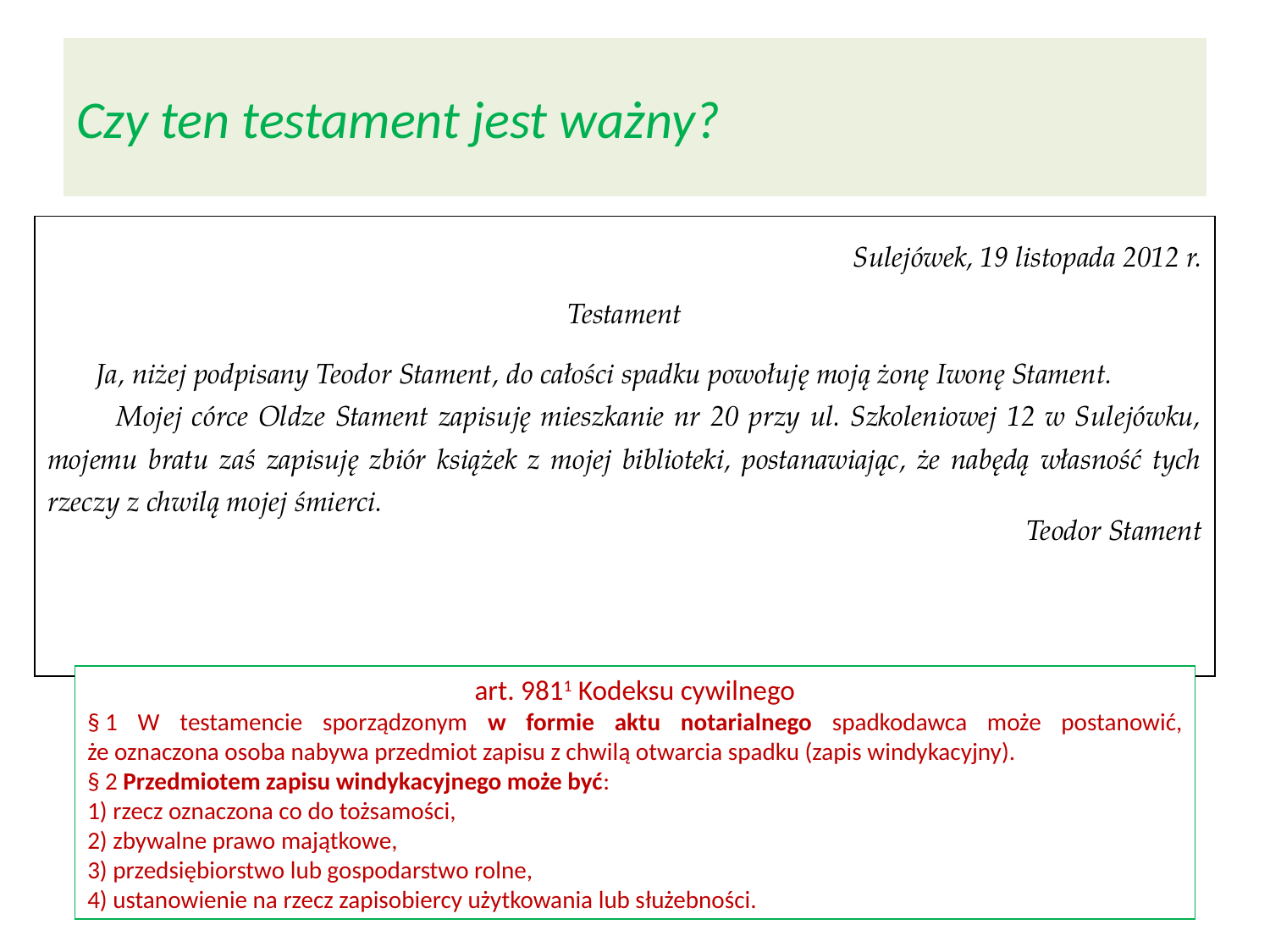

# Czy ten testament jest ważny?

	Czy w testamencie własnoręcznym spadkodawca może postanowić,
że zapisobierca nabywa zapisaną mu rzecz z chwilą otwarcia spadku?

NIE – zapis windykacyjny jest możliwy tylko w testamencie notarialnym.

art. 9811 § 1
| Sulejówek, 19 listopada 2012 r. Testament Ja, niżej podpisany Teodor Stament, do całości spadku powołuję moją żonę Iwonę Stament. Mojej córce Oldze Stament zapisuję mieszkanie nr 20 przy ul. Szkoleniowej 12 w Sulejówku, mojemu bratu zaś zapisuję zbiór książek z mojej biblioteki, postanawiając, że nabędą własność tych rzeczy z chwilą mojej śmierci. Teodor Stament |
| --- |
art. 9811 Kodeksu cywilnego
§ 1 W testamencie sporządzonym w formie aktu notarialnego spadkodawca może postanowić,
że oznaczona osoba nabywa przedmiot zapisu z chwilą otwarcia spadku (zapis windykacyjny).
§ 2 Przedmiotem zapisu windykacyjnego może być:
1) rzecz oznaczona co do tożsamości,
2) zbywalne prawo majątkowe,
3) przedsiębiorstwo lub gospodarstwo rolne,
4) ustanowienie na rzecz zapisobiercy użytkowania lub służebności.